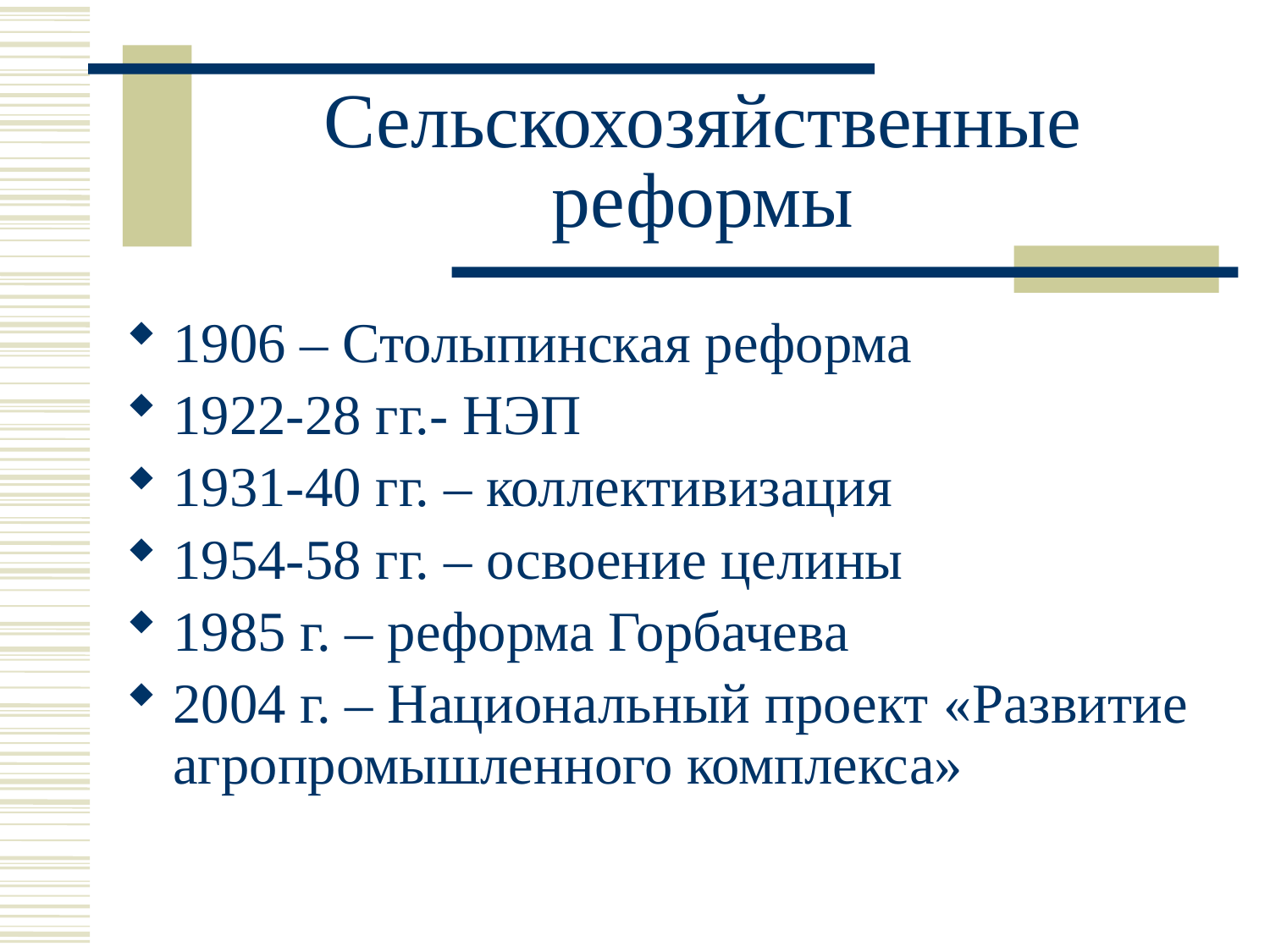

# Сельскохозяйственные реформы
1906 – Столыпинская реформа
1922-28 гг.- НЭП
1931-40 гг. – коллективизация
1954-58 гг. – освоение целины
1985 г. – реформа Горбачева
2004 г. – Национальный проект «Развитие агропромышленного комплекса»